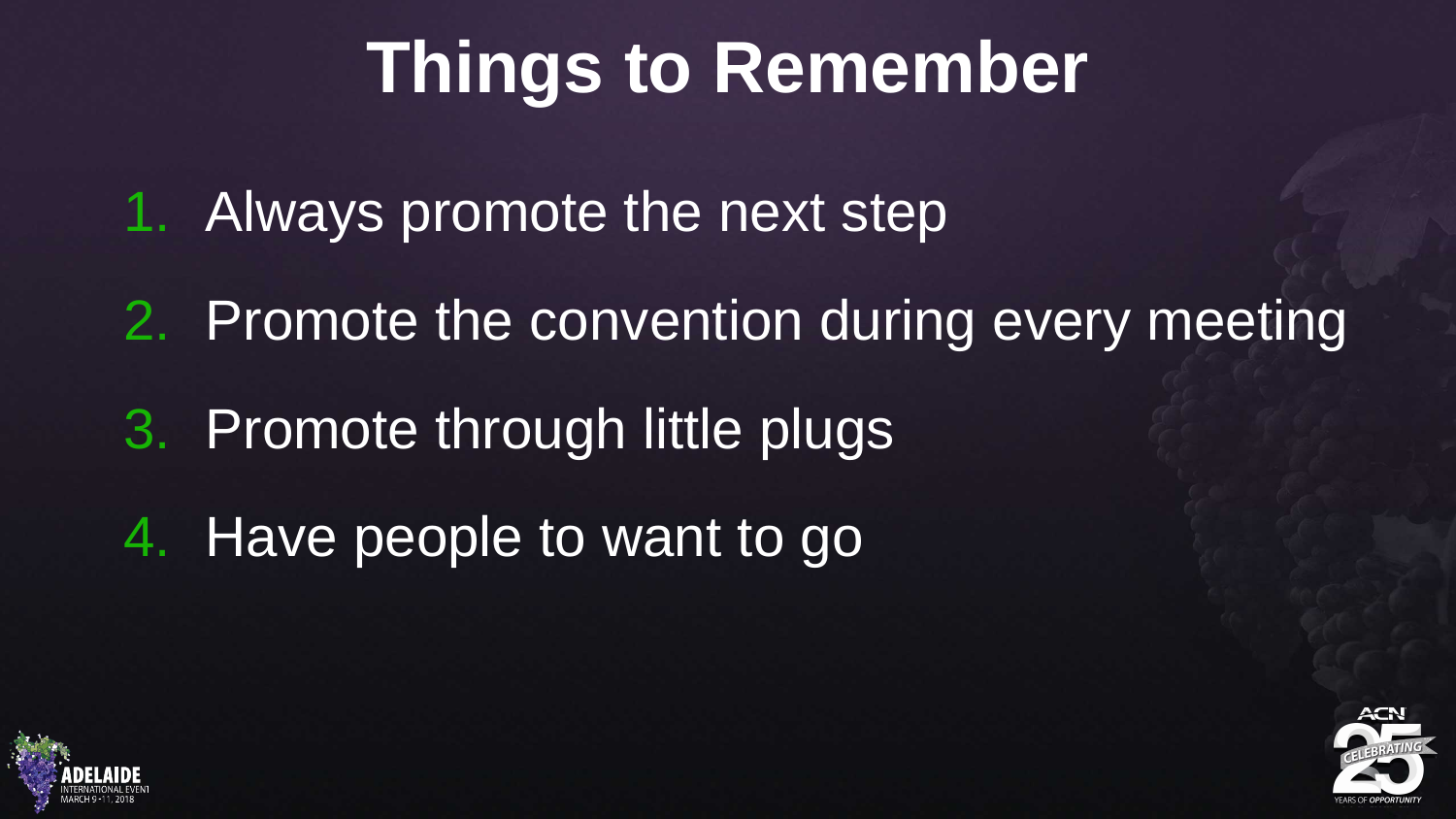

# Things to Remember
Always promote the next step
Promote the convention during every meeting
Promote through little plugs
Have people to want to go